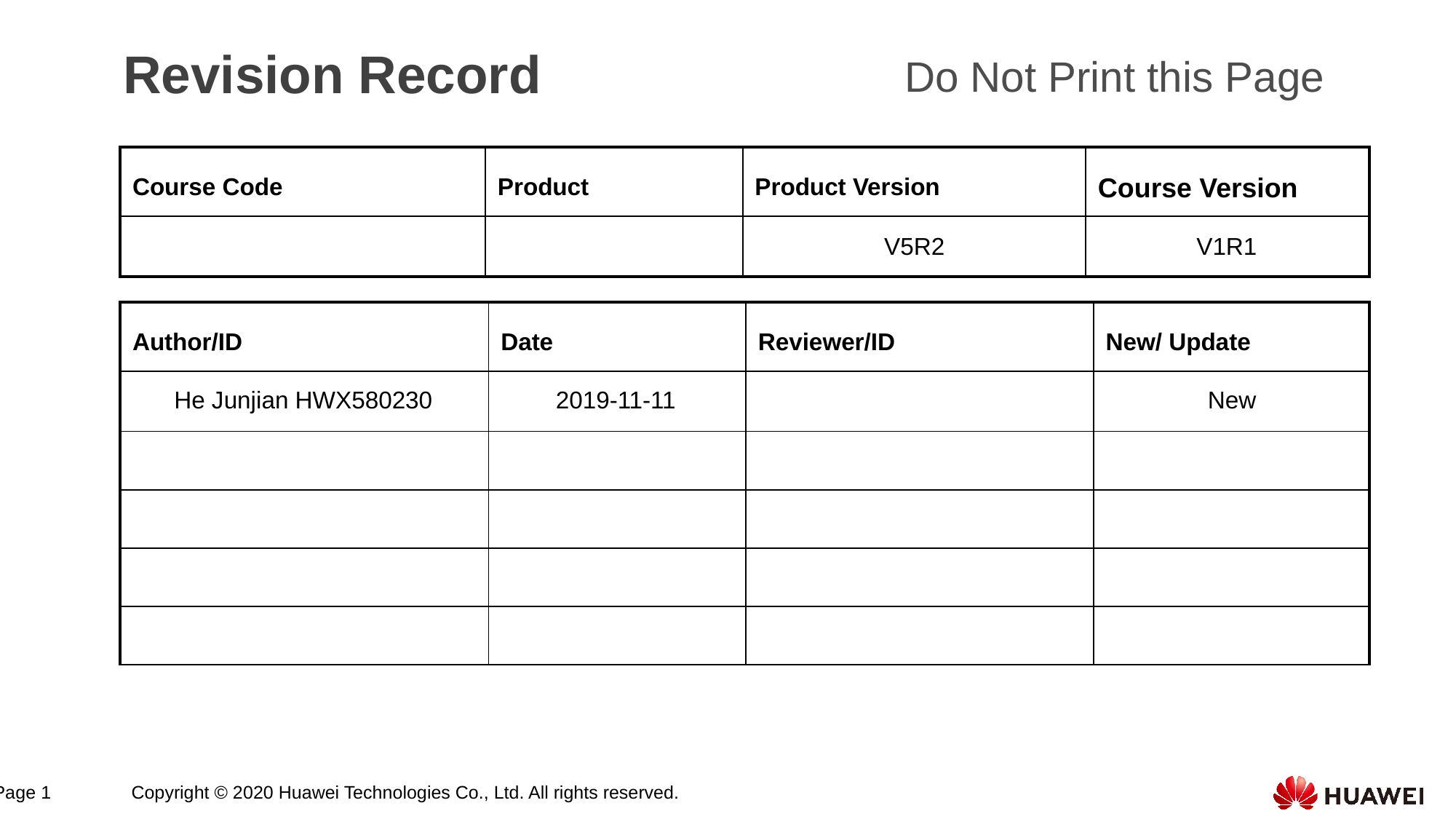

V5R2
V1R1
He Junjian HWX580230
2019-11-11

New